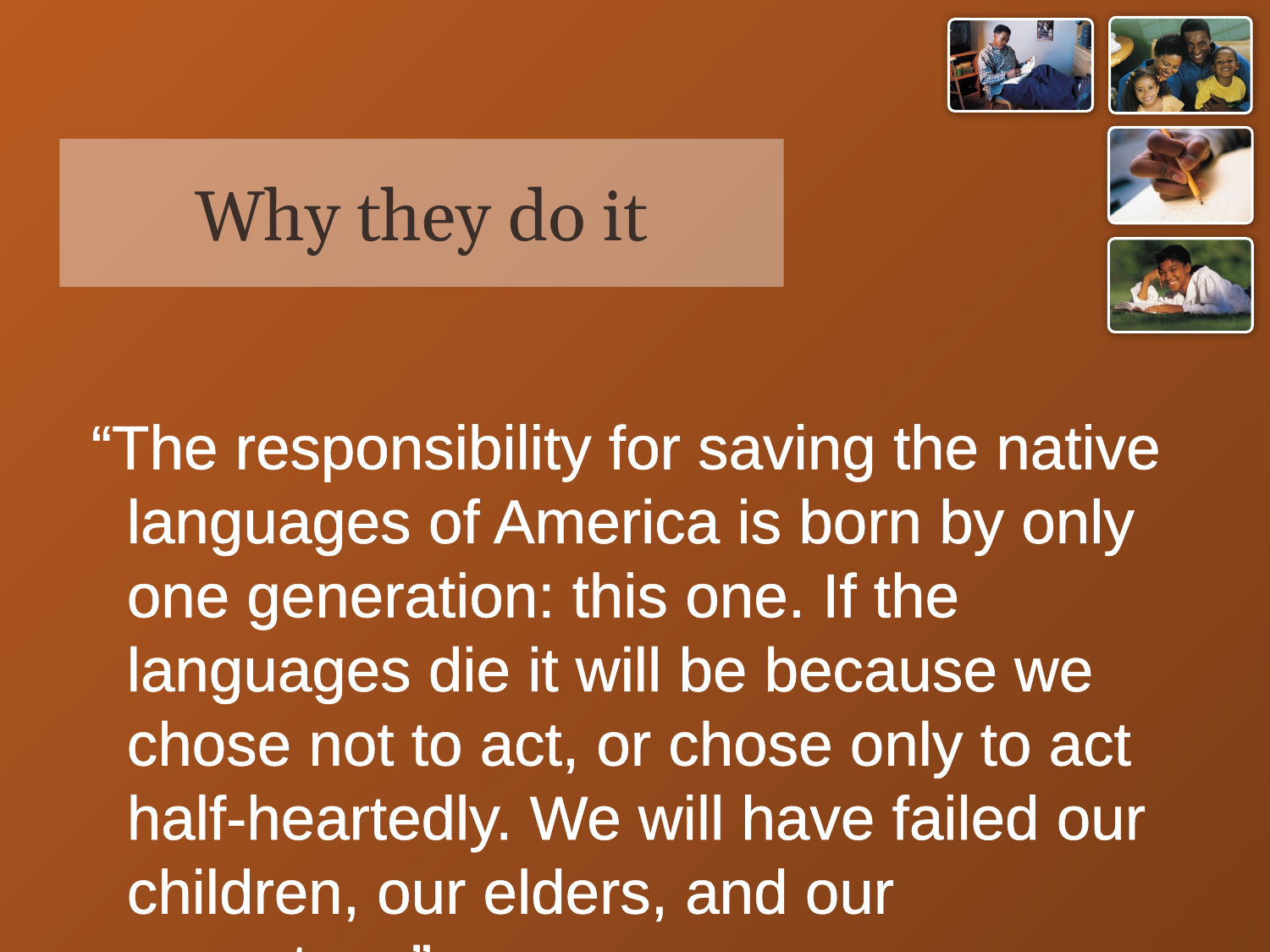

# Why they do it
“The responsibility for saving the native languages of America is born by only one generation: this one. If the languages die it will be because we chose not to act, or chose only to act half-heartedly. We will have failed our children, our elders, and our ancestors.”

                       -National Alliance to Save Native Languages